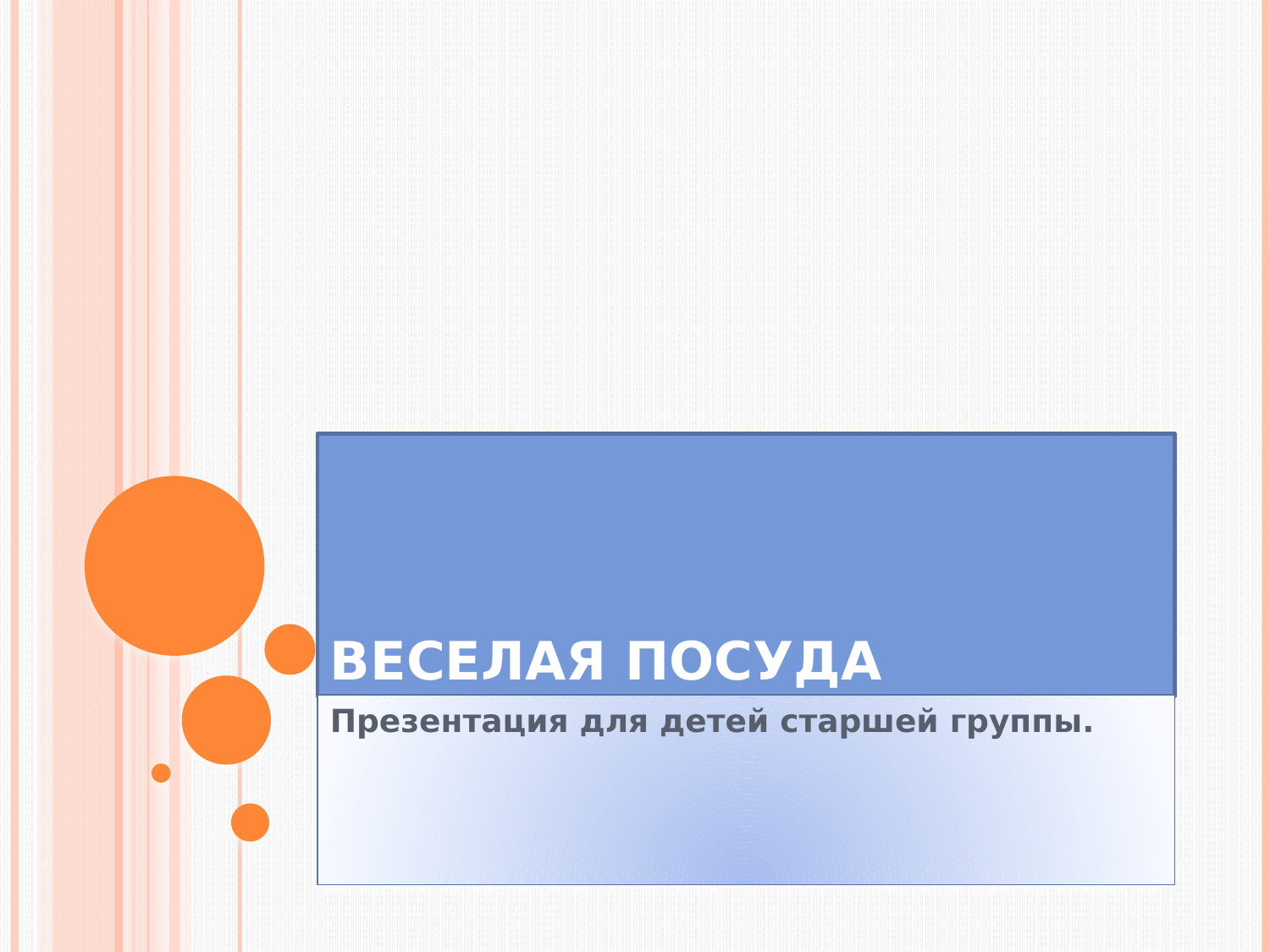

# Веселая посуда
Презентация для детей старшей группы.